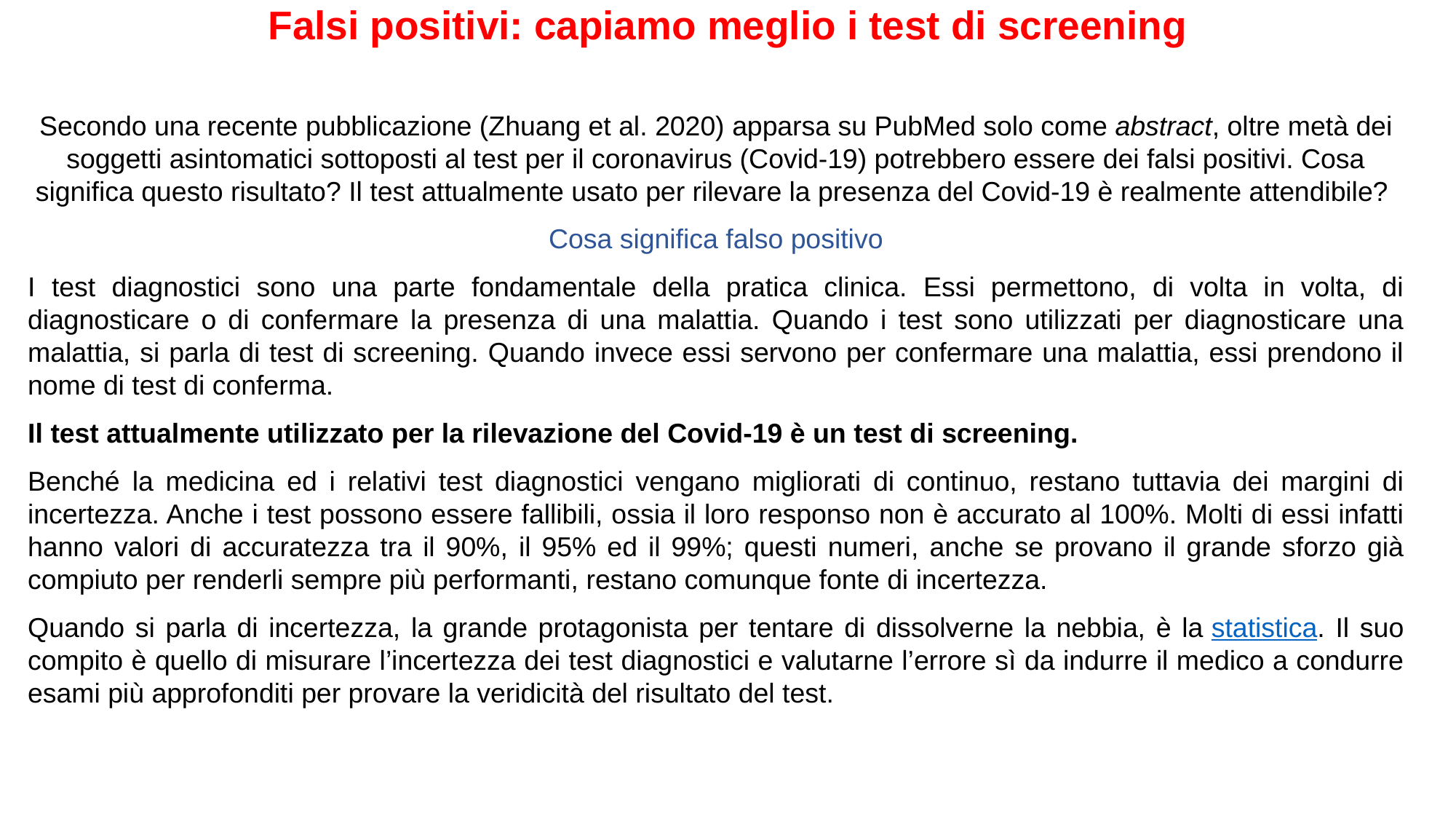

# Falsi positivi: capiamo meglio i test di screening
Secondo una recente pubblicazione (Zhuang et al. 2020) apparsa su PubMed solo come abstract, oltre metà dei soggetti asintomatici sottoposti al test per il coronavirus (Covid-19) potrebbero essere dei falsi positivi. Cosa significa questo risultato? Il test attualmente usato per rilevare la presenza del Covid-19 è realmente attendibile?
Cosa significa falso positivo
I test diagnostici sono una parte fondamentale della pratica clinica. Essi permettono, di volta in volta, di diagnosticare o di confermare la presenza di una malattia. Quando i test sono utilizzati per diagnosticare una malattia, si parla di test di screening. Quando invece essi servono per confermare una malattia, essi prendono il nome di test di conferma.
Il test attualmente utilizzato per la rilevazione del Covid-19 è un test di screening.
Benché la medicina ed i relativi test diagnostici vengano migliorati di continuo, restano tuttavia dei margini di incertezza. Anche i test possono essere fallibili, ossia il loro responso non è accurato al 100%. Molti di essi infatti hanno valori di accuratezza tra il 90%, il 95% ed il 99%; questi numeri, anche se provano il grande sforzo già compiuto per renderli sempre più performanti, restano comunque fonte di incertezza.
Quando si parla di incertezza, la grande protagonista per tentare di dissolverne la nebbia, è la statistica. Il suo compito è quello di misurare l’incertezza dei test diagnostici e valutarne l’errore sì da indurre il medico a condurre esami più approfonditi per provare la veridicità del risultato del test.